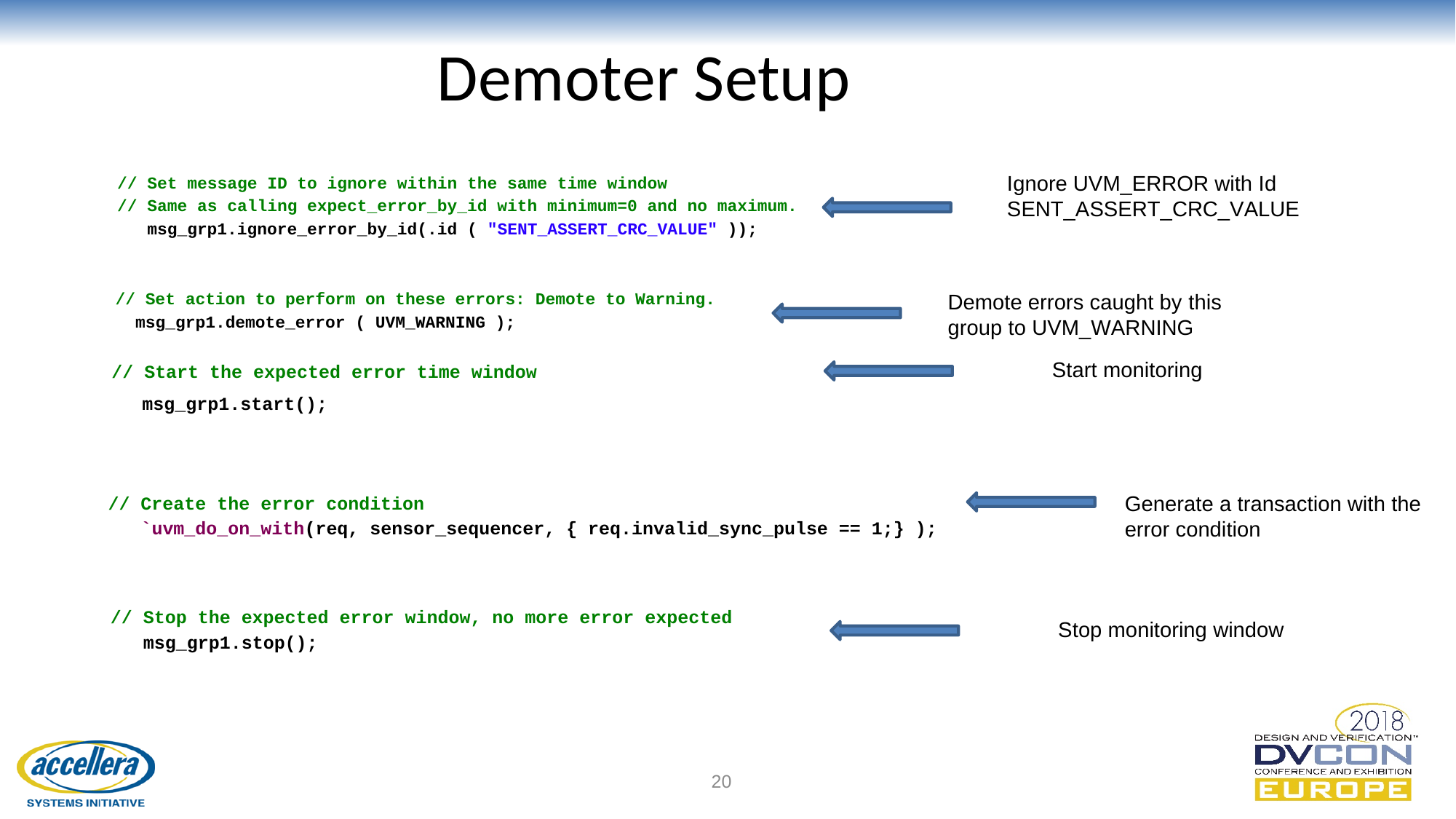

# Demoter Setup
   // Set message ID to ignore within the same time window
   // Same as calling expect_error_by_id with minimum=0 and no maximum.
      msg_grp1.ignore_error_by_id(.id ( "SENT_ASSERT_CRC_VALUE" ));
Ignore UVM_ERROR with Id SENT_ASSERT_CRC_VALUE

 // Set action to perform on these errors: Demote to Warning.
   msg_grp1.demote_error ( UVM_WARNING );
Demote errors caught by this group to UVM_WARNING

 // Start the expected error time window
       msg_grp1.start();
Start monitoring

// Create the error condition
   `uvm_do_on_with(req, sensor_sequencer, { req.invalid_sync_pulse == 1;} );
Generate a transaction with the error condition

 // Stop the expected error window, no more error expected
    msg_grp1.stop();
Stop monitoring window

20